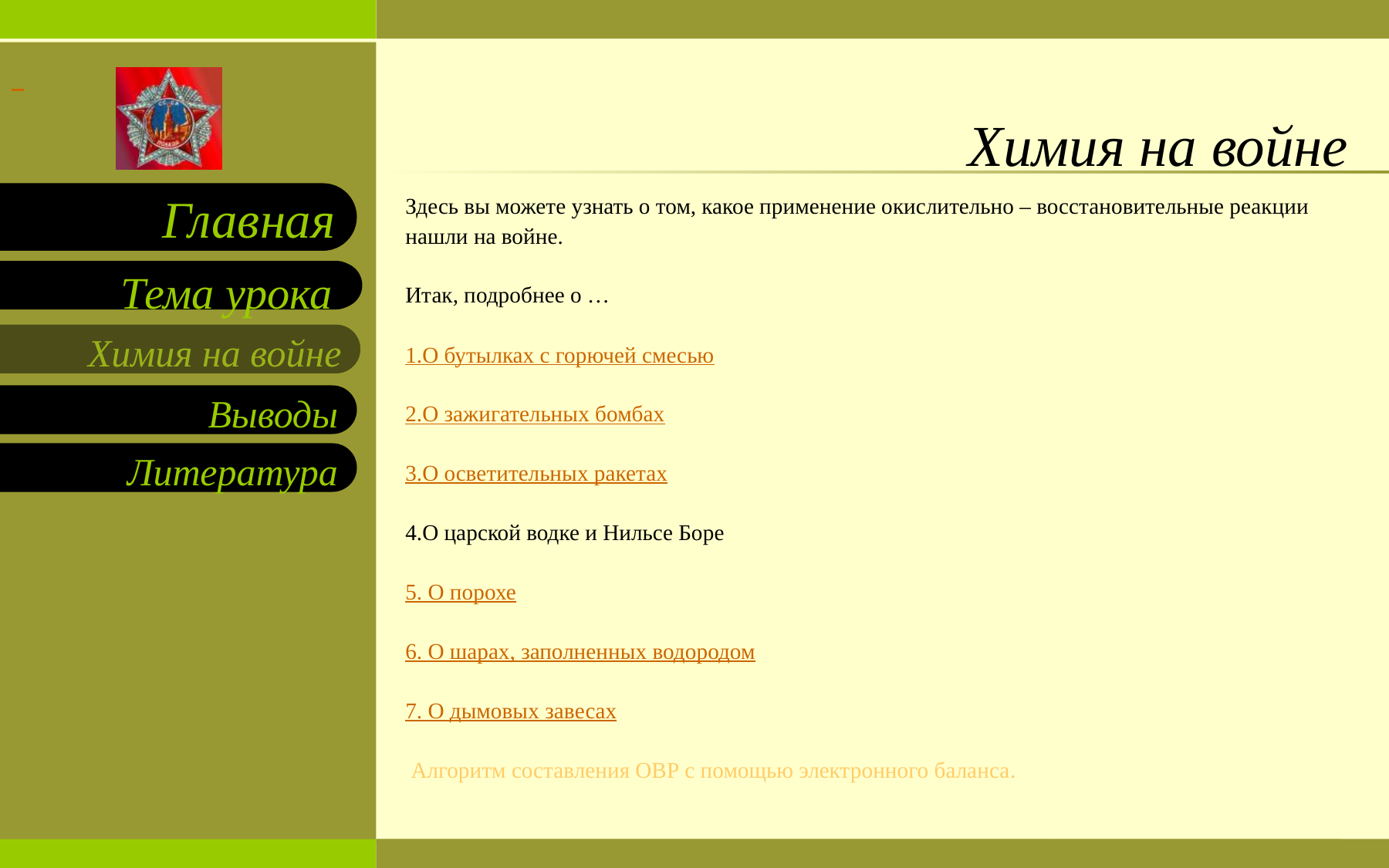

# Химия на войне
Здесь вы можете узнать о том, какое применение окислительно – восстановительные реакции нашли на войне.

Итак, подробнее о …

1.О бутылках с горючей смесью

2.О зажигательных бомбах

3.О осветительных ракетах

4.О царской водке и Нильсе Боре

5. О порохе

6. О шарах, заполненных водородом

7. О дымовых завесах

 Алгоритм составления ОВР с помощью электронного баланса.

Тема урока